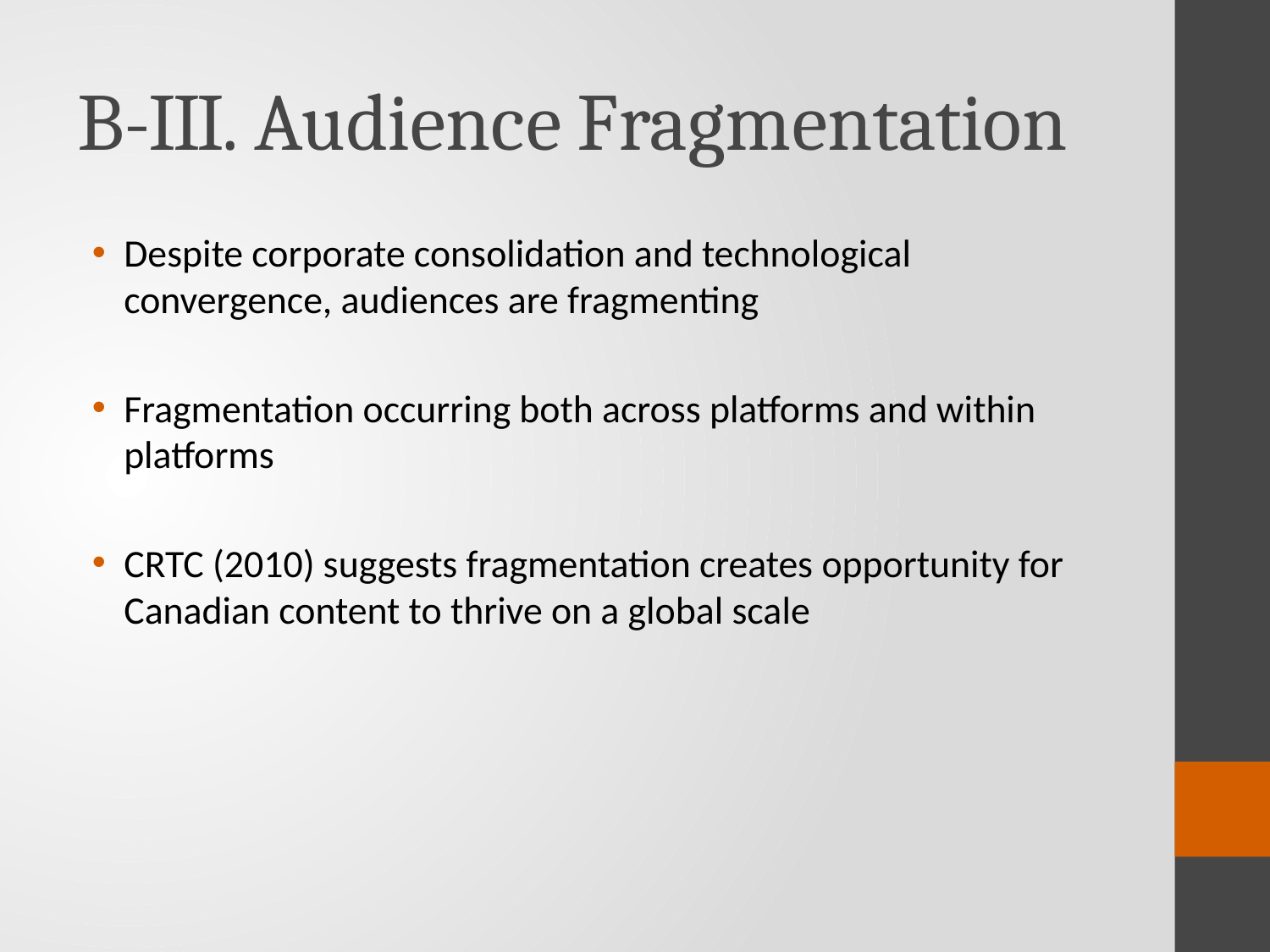

# B-III. Audience Fragmentation
Despite corporate consolidation and technological convergence, audiences are fragmenting

Fragmentation occurring both across platforms and within platforms

CRTC (2010) suggests fragmentation creates opportunity for Canadian content to thrive on a global scale